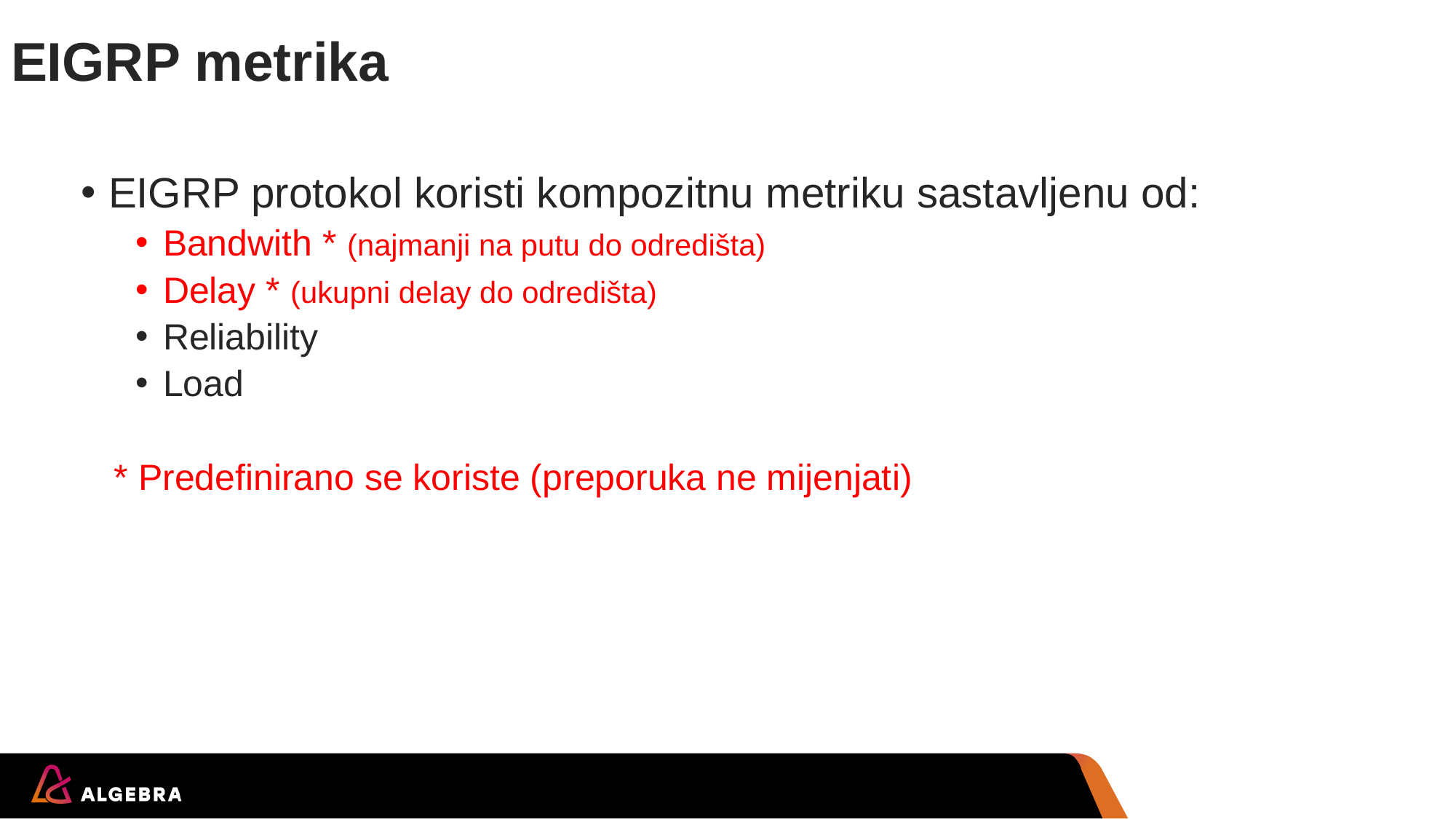

# EIGRP metrika
EIGRP protokol koristi kompozitnu metriku sastavljenu od:
Bandwith * (najmanji na putu do odredišta)
Delay * (ukupni delay do odredišta)
Reliability
Load

* Predefinirano se koriste (preporuka ne mijenjati)